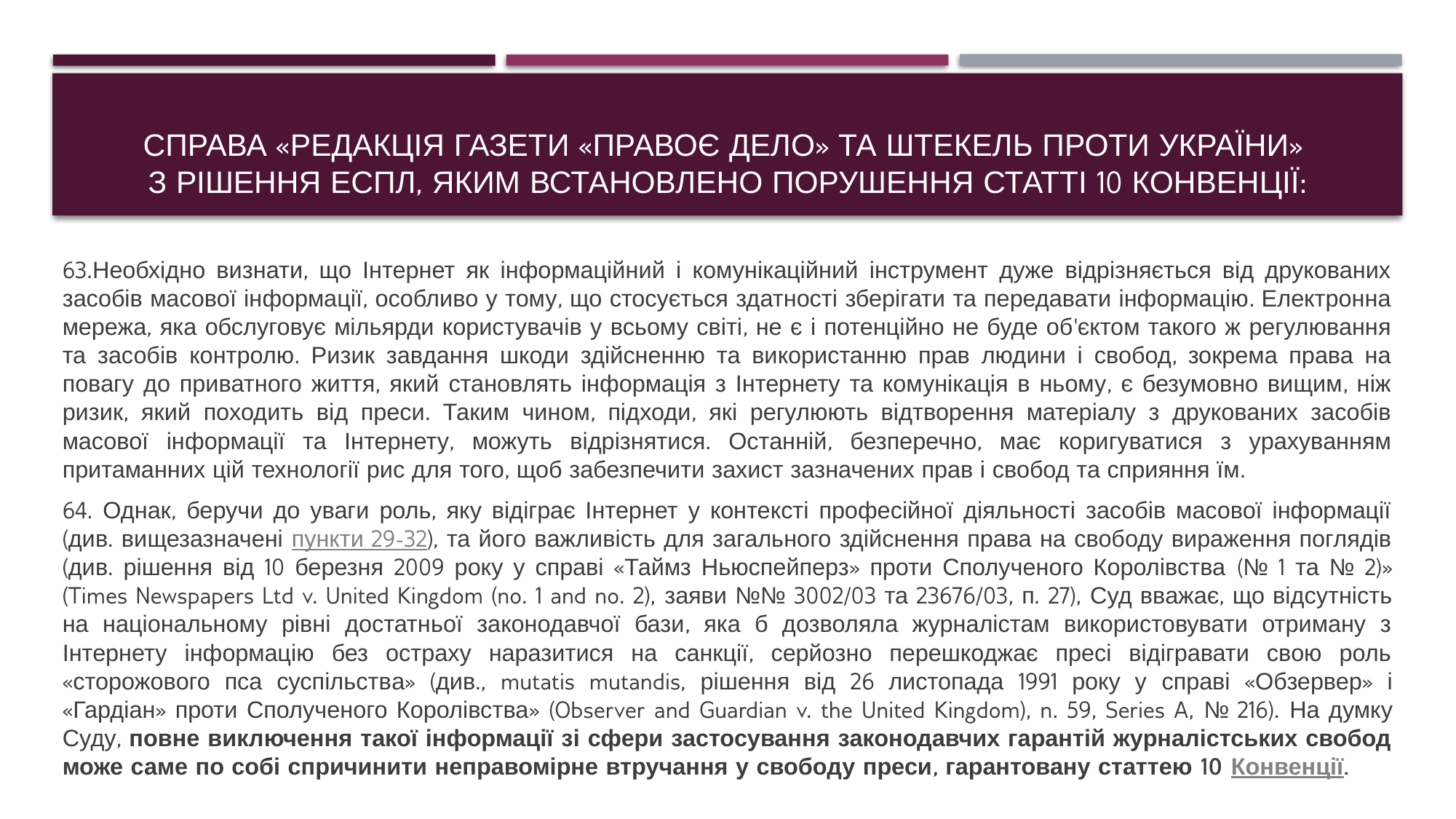

# Справа «Редакція газети «Правоє дело» та Штекель проти України» З Рішення ЕСПЛ, яким встановлено порушення статті 10 Конвенції:
63.Необхідно визнати, що Інтернет як інформаційний і комунікаційний інструмент дуже відрізняється від друкованих засобів масової інформації, особливо у тому, що стосується здатності зберігати та передавати інформацію. Електронна мережа, яка обслуговує мільярди користувачів у всьому світі, не є і потенційно не буде об'єктом такого ж регулювання та засобів контролю. Ризик завдання шкоди здійсненню та використанню прав людини і свобод, зокрема права на повагу до приватного життя, який становлять інформація з Інтернету та комунікація в ньому, є безумовно вищим, ніж ризик, який походить від преси. Таким чином, підходи, які регулюють відтворення матеріалу з друкованих засобів масової інформації та Інтернету, можуть відрізнятися. Останній, безперечно, має коригуватися з урахуванням притаманних цій технології рис для того, щоб забезпечити захист зазначених прав і свобод та сприяння їм.
64. Однак, беручи до уваги роль, яку відіграє Інтернет у контексті професійної діяльності засобів масової інформації (див. вищезазначені пункти 29-32), та його важливість для загального здійснення права на свободу вираження поглядів (див. рішення від 10 березня 2009 року у справі «Таймз Ньюспейперз» проти Сполученого Королівства (№ 1 та № 2)» (Times Newspapers Ltd v. United Kingdom (no. 1 and no. 2), заяви №№ 3002/03 та 23676/03, п. 27), Суд вважає, що відсутність на національному рівні достатньої законодавчої бази, яка б дозволяла журналістам використовувати отриману з Інтернету інформацію без остраху наразитися на санкції, серйозно перешкоджає пресі відігравати свою роль «сторожового пса суспільства» (див., mutatis mutandis, рішення від 26 листопада 1991 року у справі «Обзервер» і «Гардіан» проти Сполученого Королівства» (Observer and Guardian v. the United Kingdom), n. 59, Series A, № 216). На думку Суду, повне виключення такої інформації зі сфери застосування законодавчих гарантій журналістських свобод може саме по собі спричинити неправомірне втручання у свободу преси, гарантовану статтею 10 Конвенції.